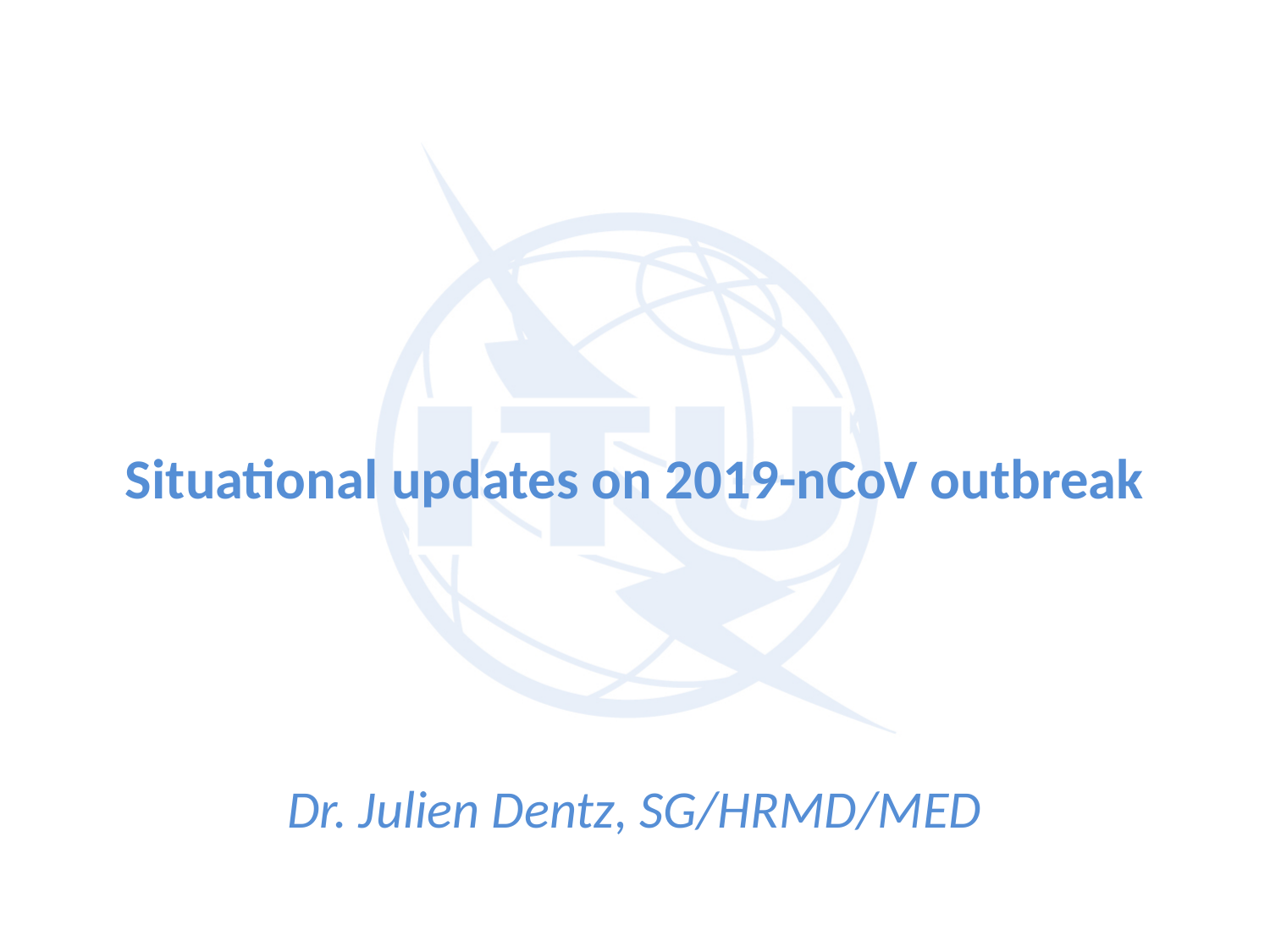

Situational updates on 2019-nCoV outbreak

Dr. Julien Dentz, SG/HRMD/MED